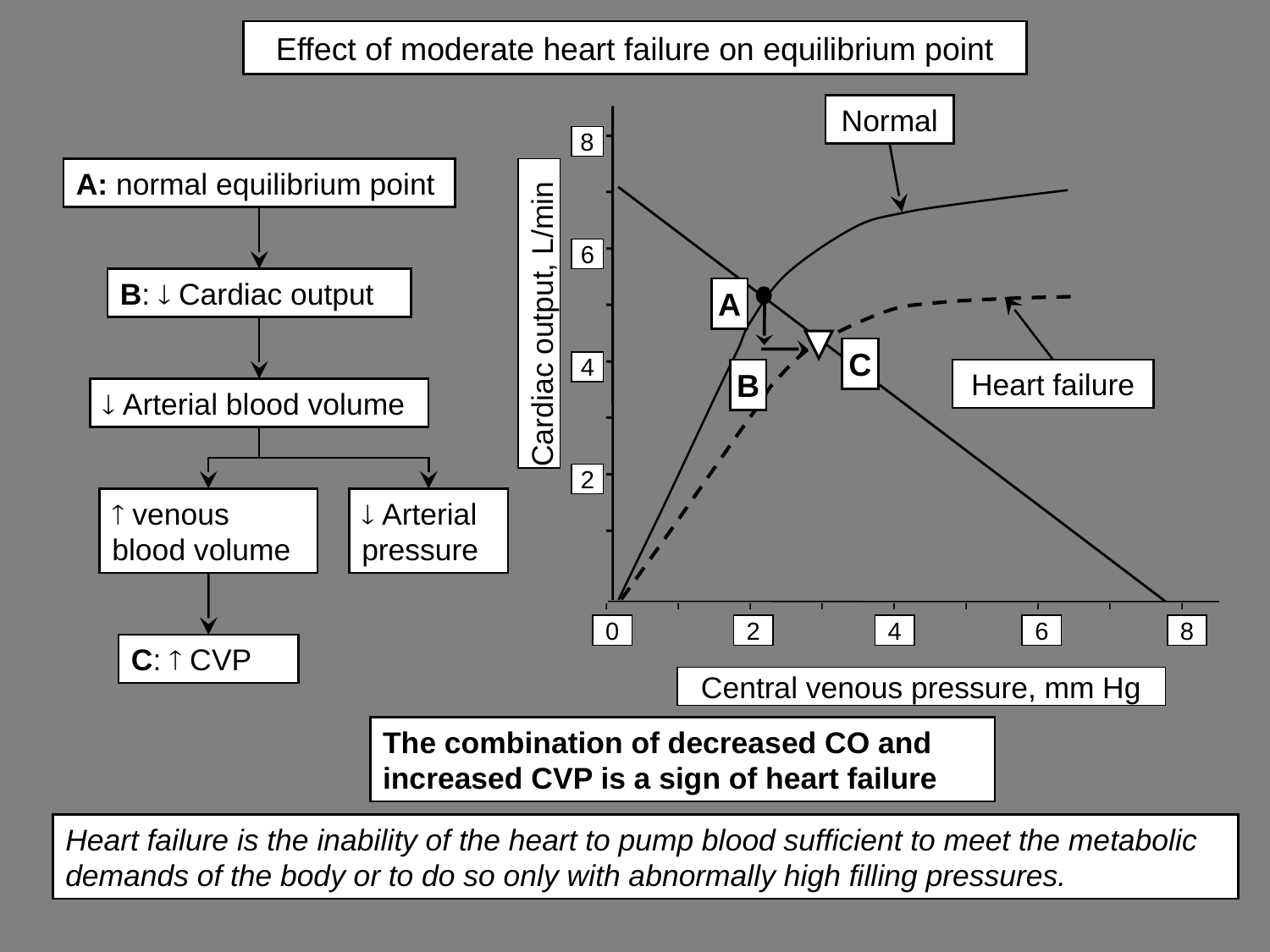

# Effect of moderate heart failure on equilibrium point
Normal

8

6

A

Cardiac output, L/min

C
4
B
Heart failure

2

0
2
4
6
8
Central venous pressure, mm Hg
A: normal equilibrium point
B: ↓ Cardiac output
↓ Arterial blood volume
↑ venous blood volume
↓ Arterial pressure
C: ↑ CVP
The combination of decreased CO and increased CVP is a sign of heart failure
Heart failure is the inability of the heart to pump blood sufficient to meet the metabolic demands of the body or to do so only with abnormally high filling pressures.